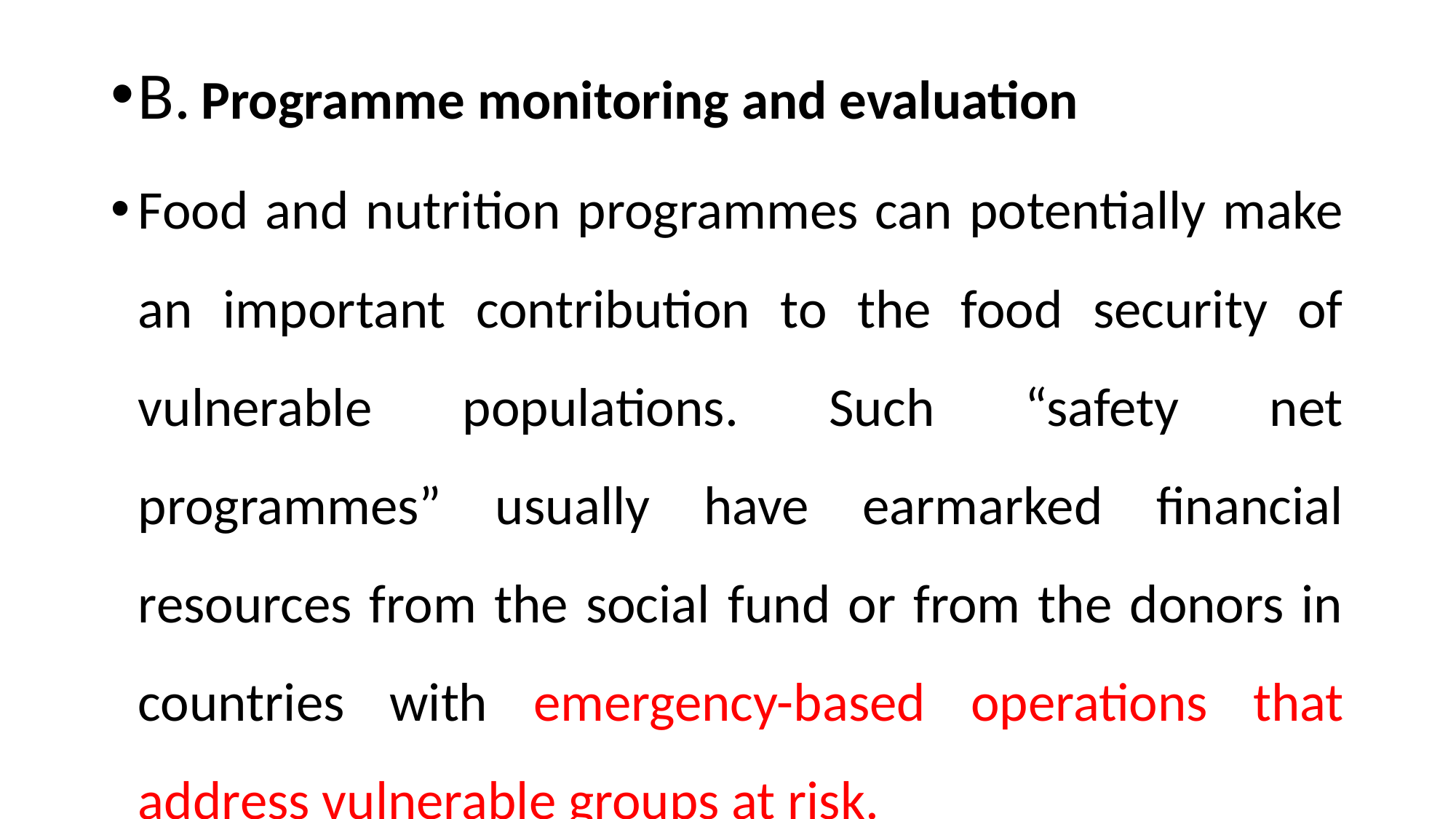

# B. Programme monitoring and evaluation
Food and nutrition programmes can potentially make an important contribution to the food security of vulnerable populations. Such “safety net programmes” usually have earmarked financial resources from the social fund or from the donors in countries with emergency-based operations that address vulnerable groups at risk.